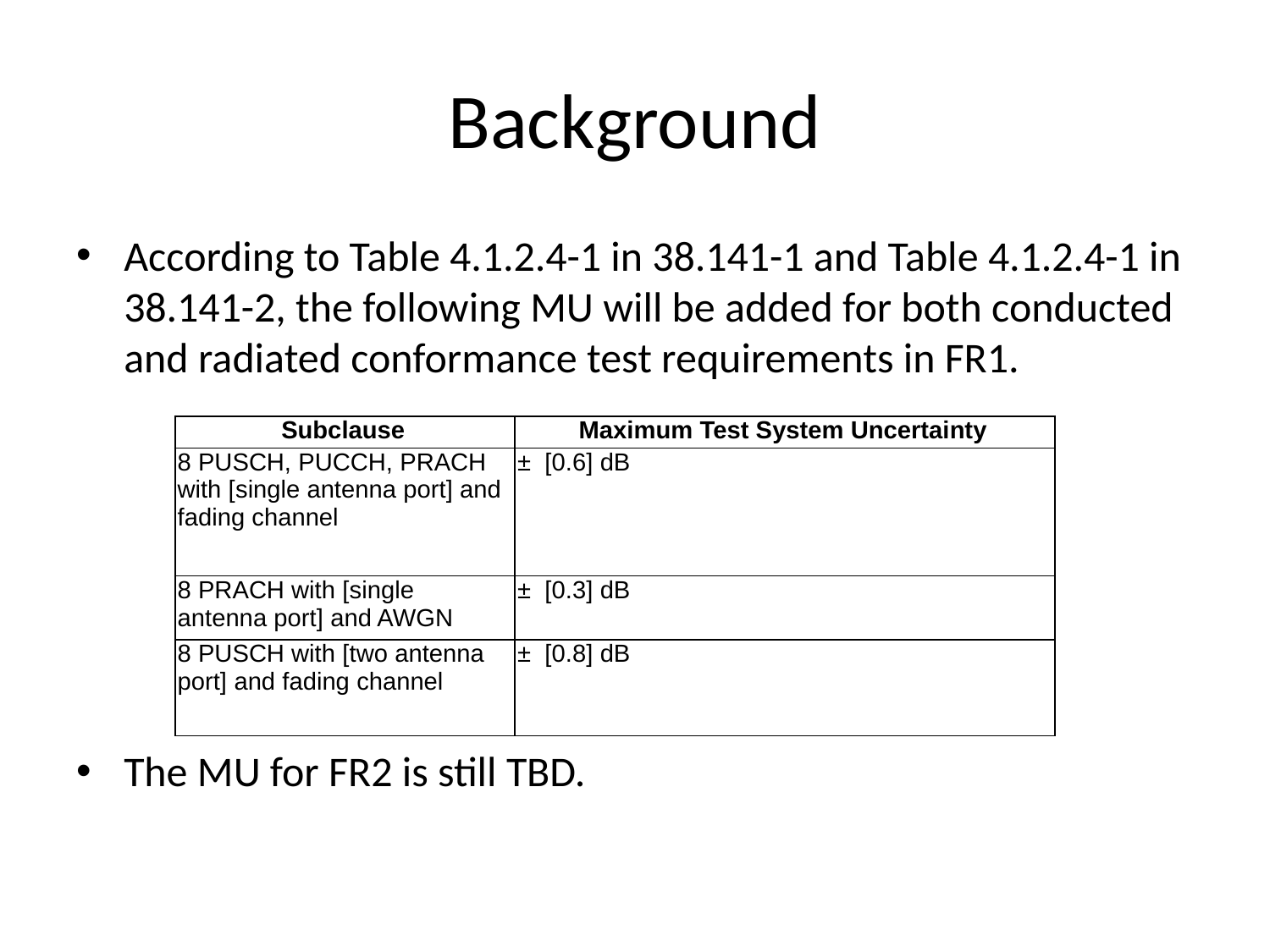

# Background
According to Table 4.1.2.4-1 in 38.141-1 and Table 4.1.2.4-1 in 38.141-2, the following MU will be added for both conducted and radiated conformance test requirements in FR1.

The MU for FR2 is still TBD.
| Subclause | Maximum Test System Uncertainty |
| --- | --- |
| 8 PUSCH, PUCCH, PRACH with [single antenna port] and fading channel | ± [0.6] dB |
| 8 PRACH with [single antenna port] and AWGN | ± [0.3] dB |
| 8 PUSCH with [two antenna port] and fading channel | ± [0.8] dB |